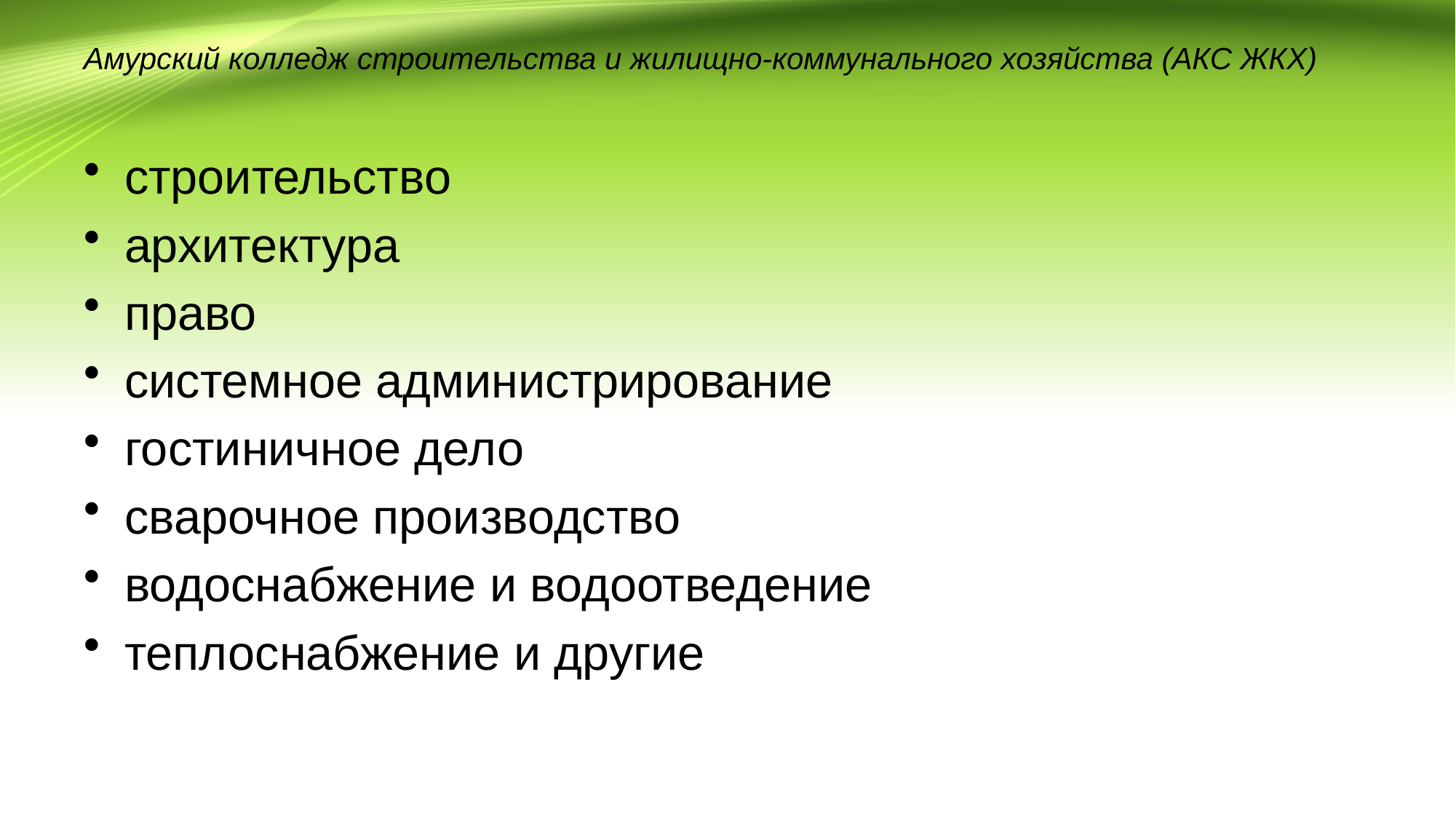

# Амурский колледж строительства и жилищно-коммунального хозяйства (АКС ЖКХ)
строительство
архитектура
право
системное администрирование
гостиничное дело
сварочное производство
водоснабжение и водоотведение
теплоснабжение и другие